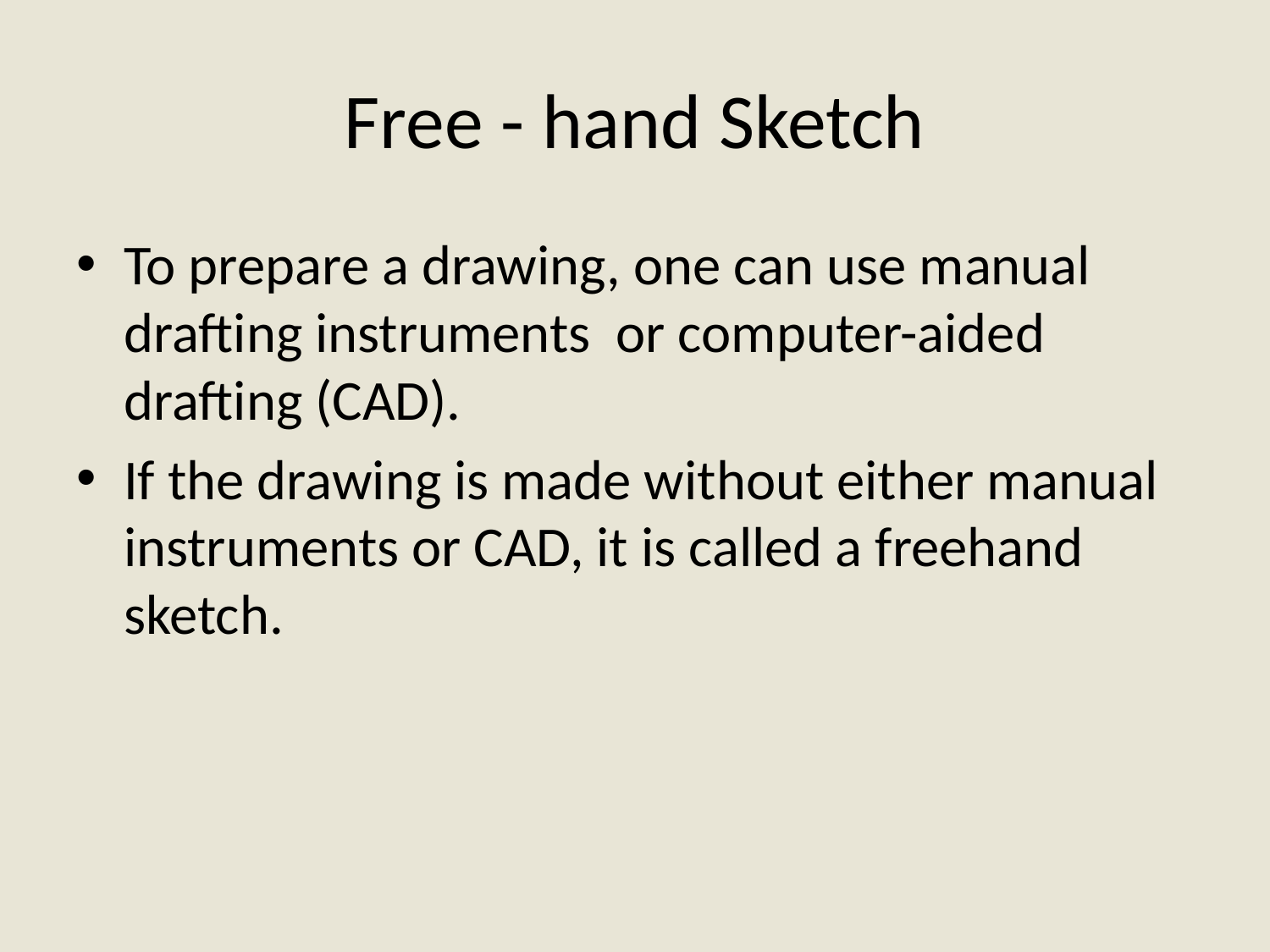

# Free - hand Sketch
To prepare a drawing, one can use manual drafting instruments  or computer-aided drafting (CAD).
If the drawing is made without either manual instruments or CAD, it is called a freehand sketch.